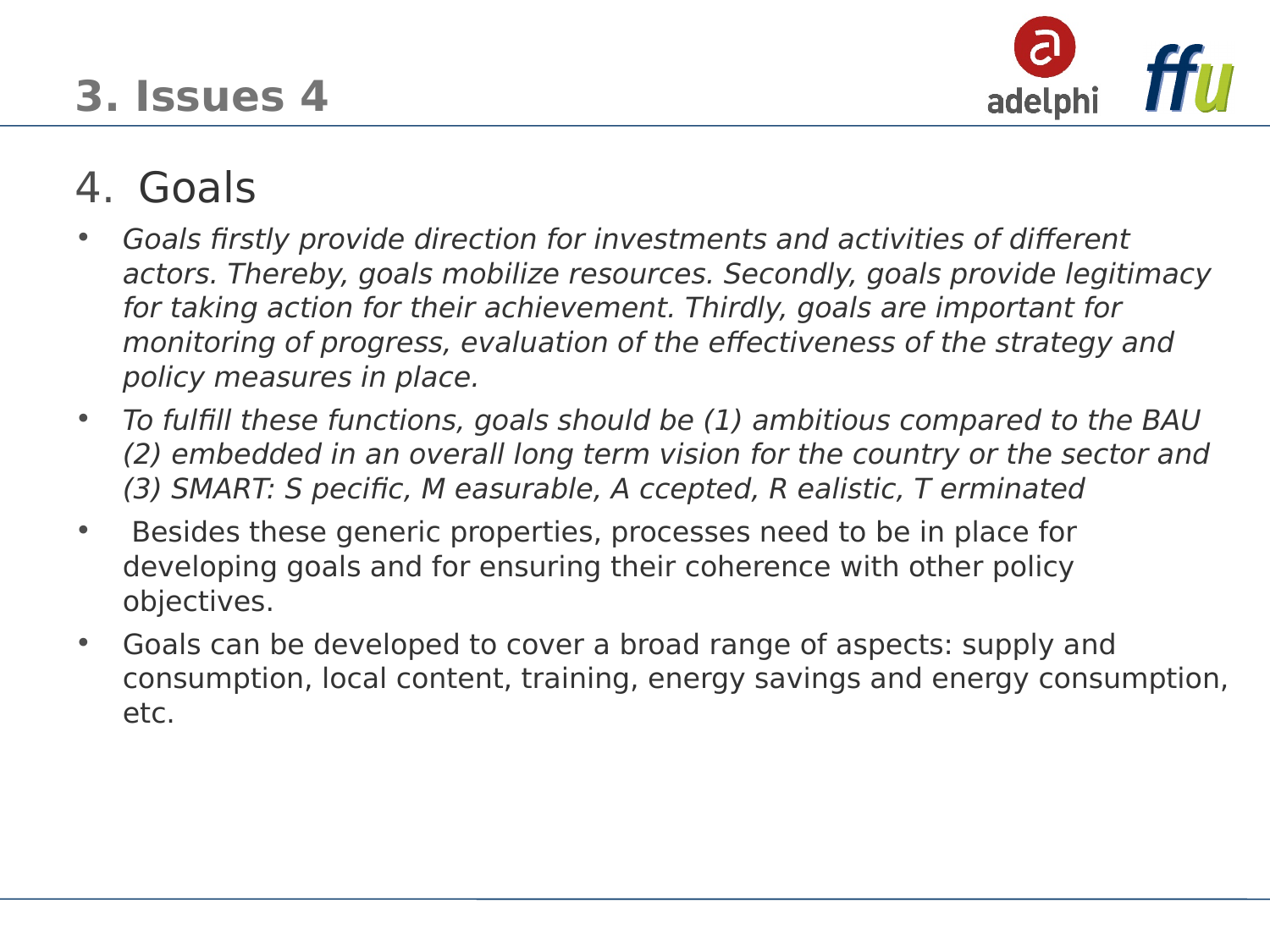

# 3. Issues 4
Goals
Goals firstly provide direction for investments and activities of different actors. Thereby, goals mobilize resources. Secondly, goals provide legitimacy for taking action for their achievement. Thirdly, goals are important for monitoring of progress, evaluation of the effectiveness of the strategy and policy measures in place.
To fulfill these functions, goals should be (1) ambitious compared to the BAU (2) embedded in an overall long term vision for the country or the sector and (3) SMART: S pecific, M easurable, A ccepted, R ealistic, T erminated
 Besides these generic properties, processes need to be in place for developing goals and for ensuring their coherence with other policy objectives.
Goals can be developed to cover a broad range of aspects: supply and consumption, local content, training, energy savings and energy consumption, etc.